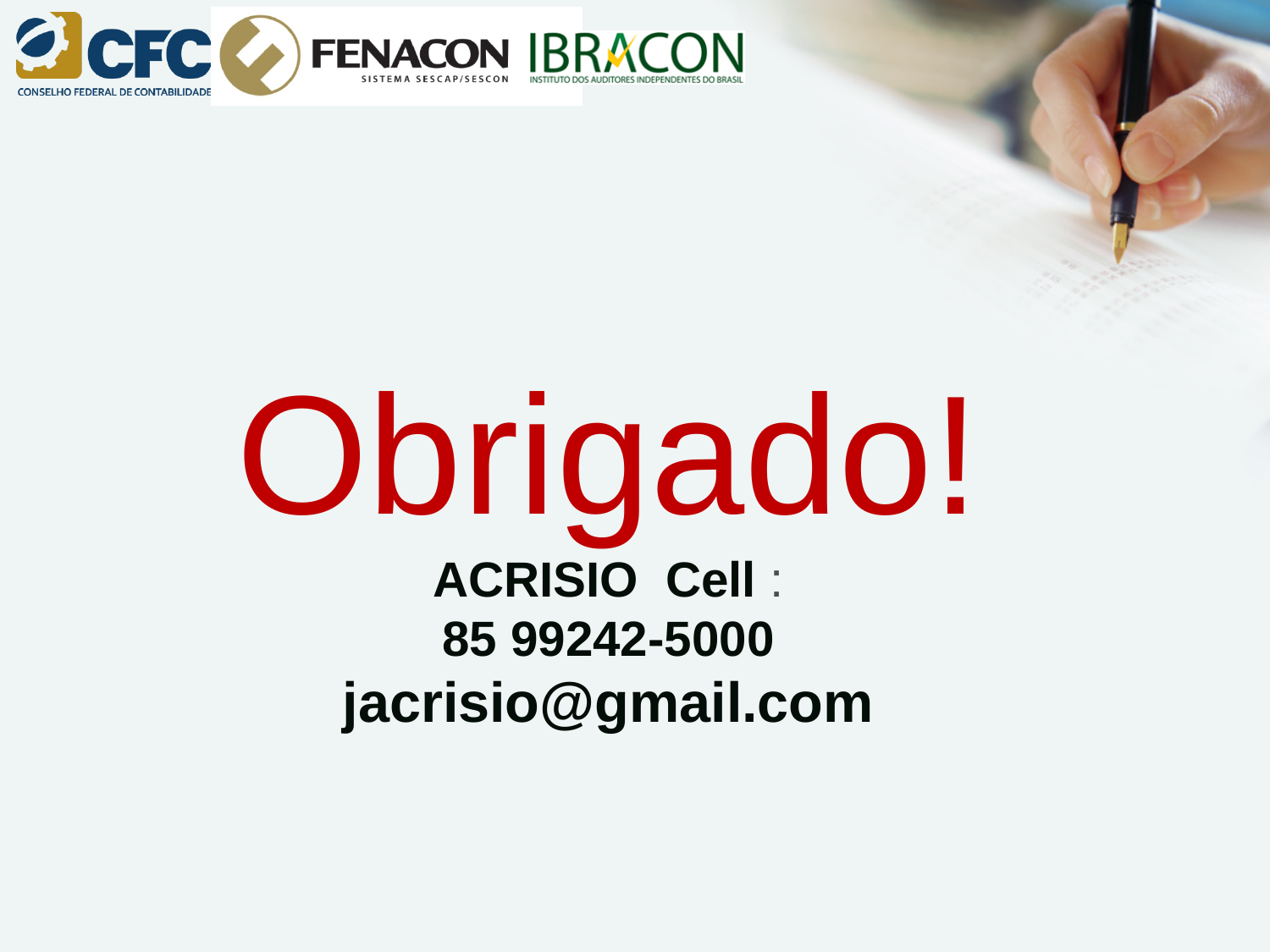

Obrigado!
ACRISIO  Cell :
85 99242-5000
jacrisio@gmail.com